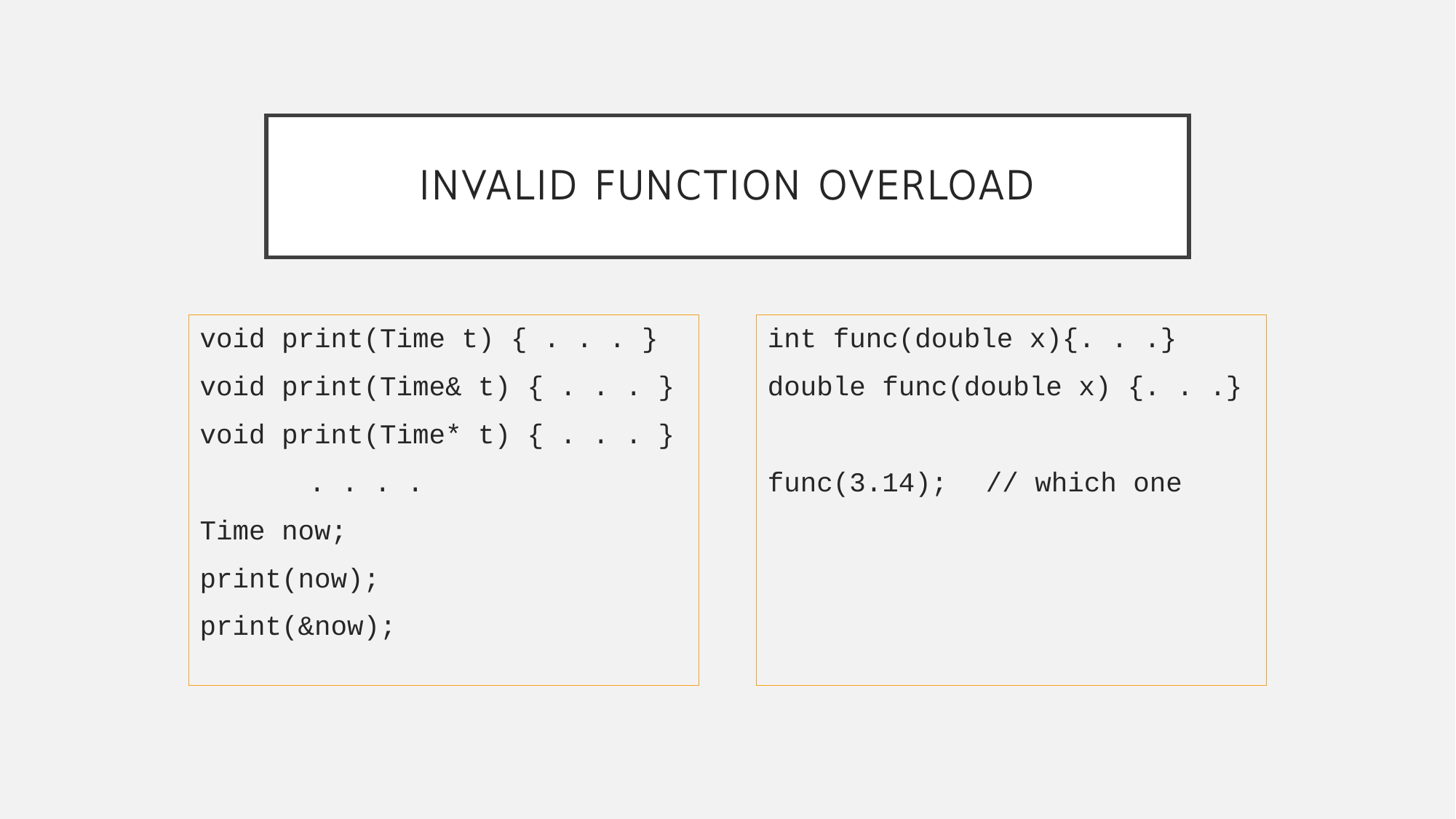

# Invalid Function Overload
void print(Time t) { . . . }
void print(Time& t) { . . . }
void print(Time* t) { . . . }
	. . . .
Time now;
print(now);
print(&now);
int func(double x){. . .}
double func(double x) {. . .}

func(3.14);	// which one